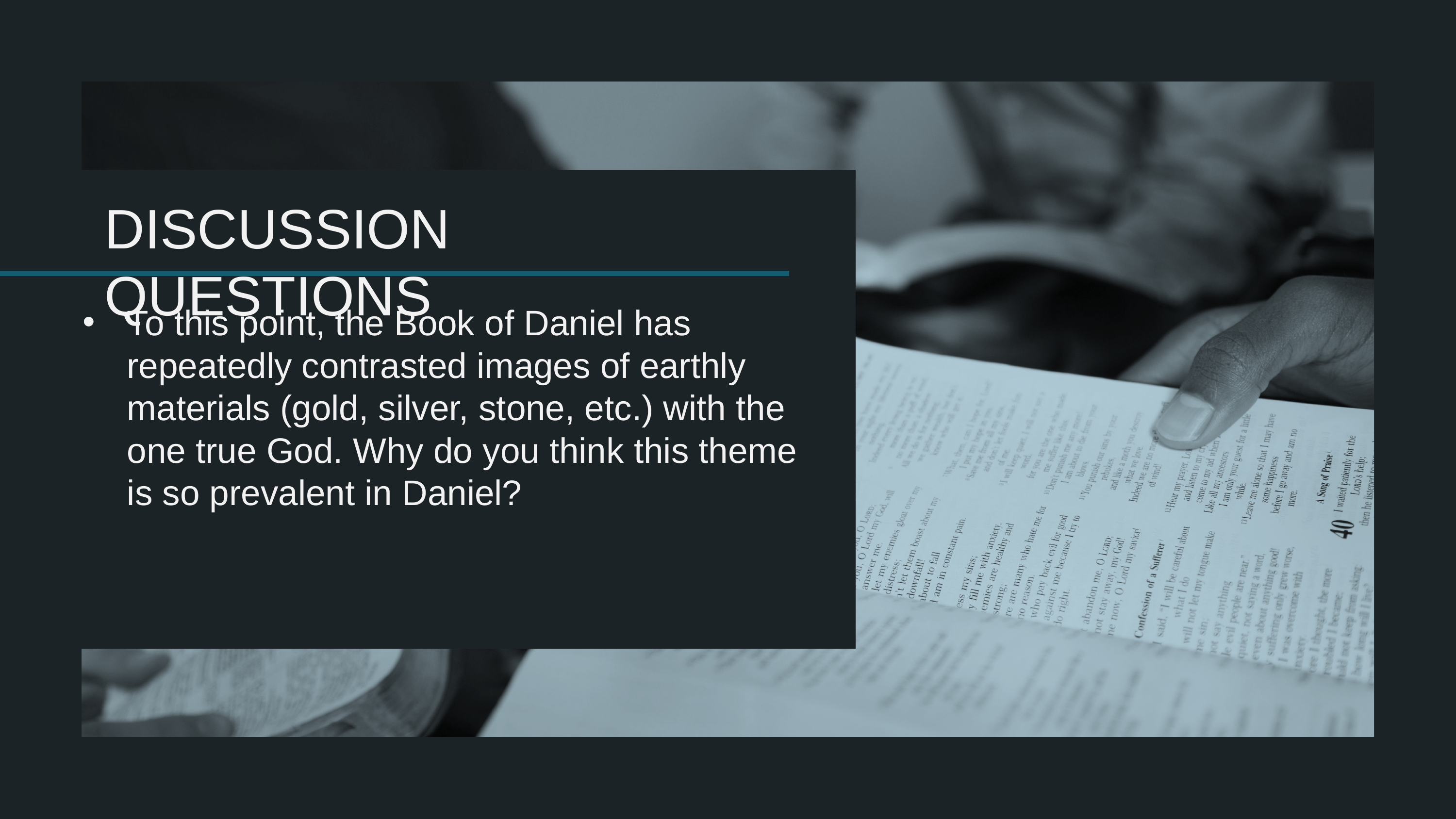

To this point, the Book of Daniel has repeatedly contrasted images of earthly materials (gold, silver, stone, etc.) with the one true God. Why do you think this theme is so prevalent in Daniel?